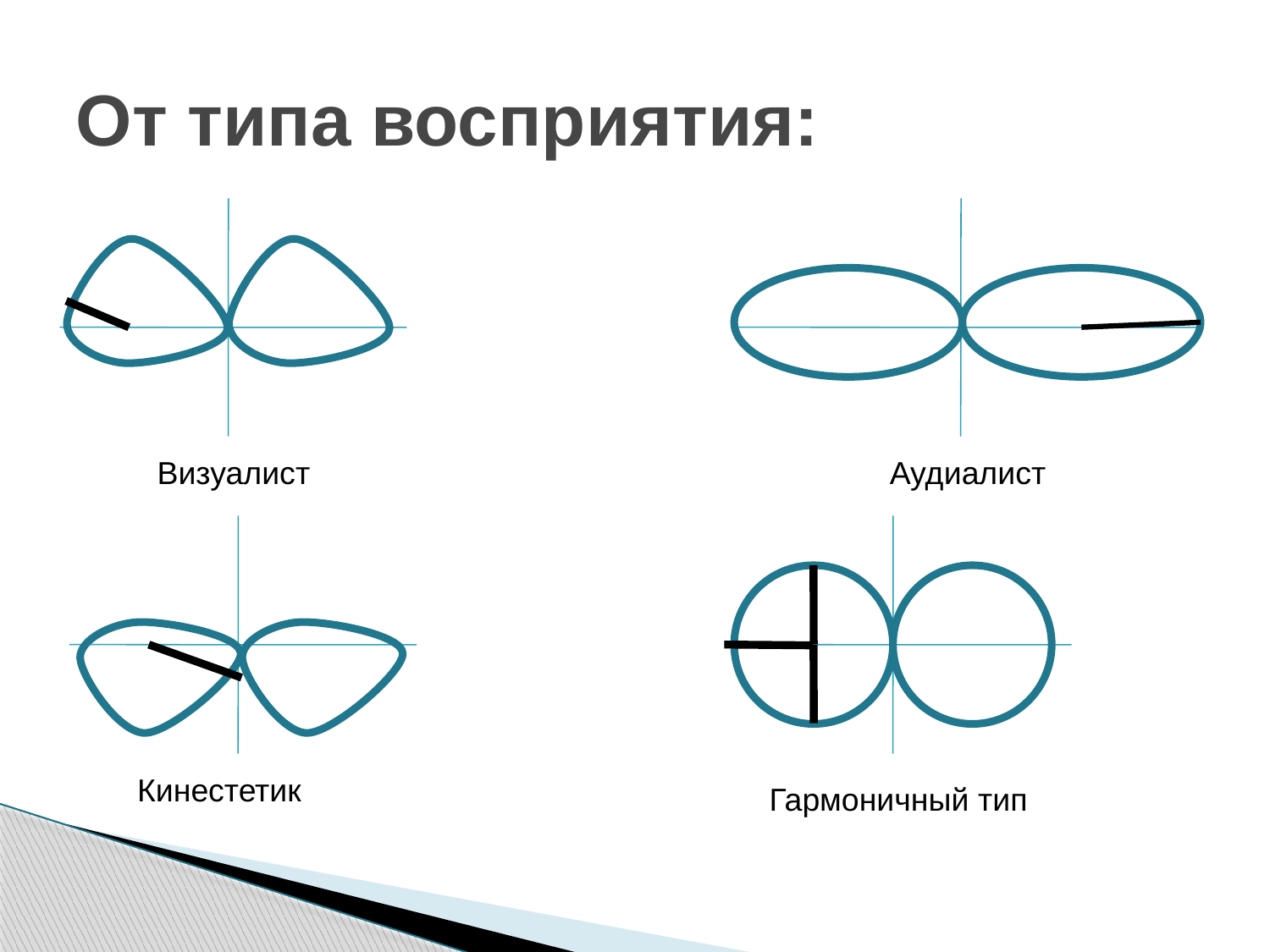

# От типа восприятия:

Визуалист
Аудиалист

Кинестетик
Гармоничный тип